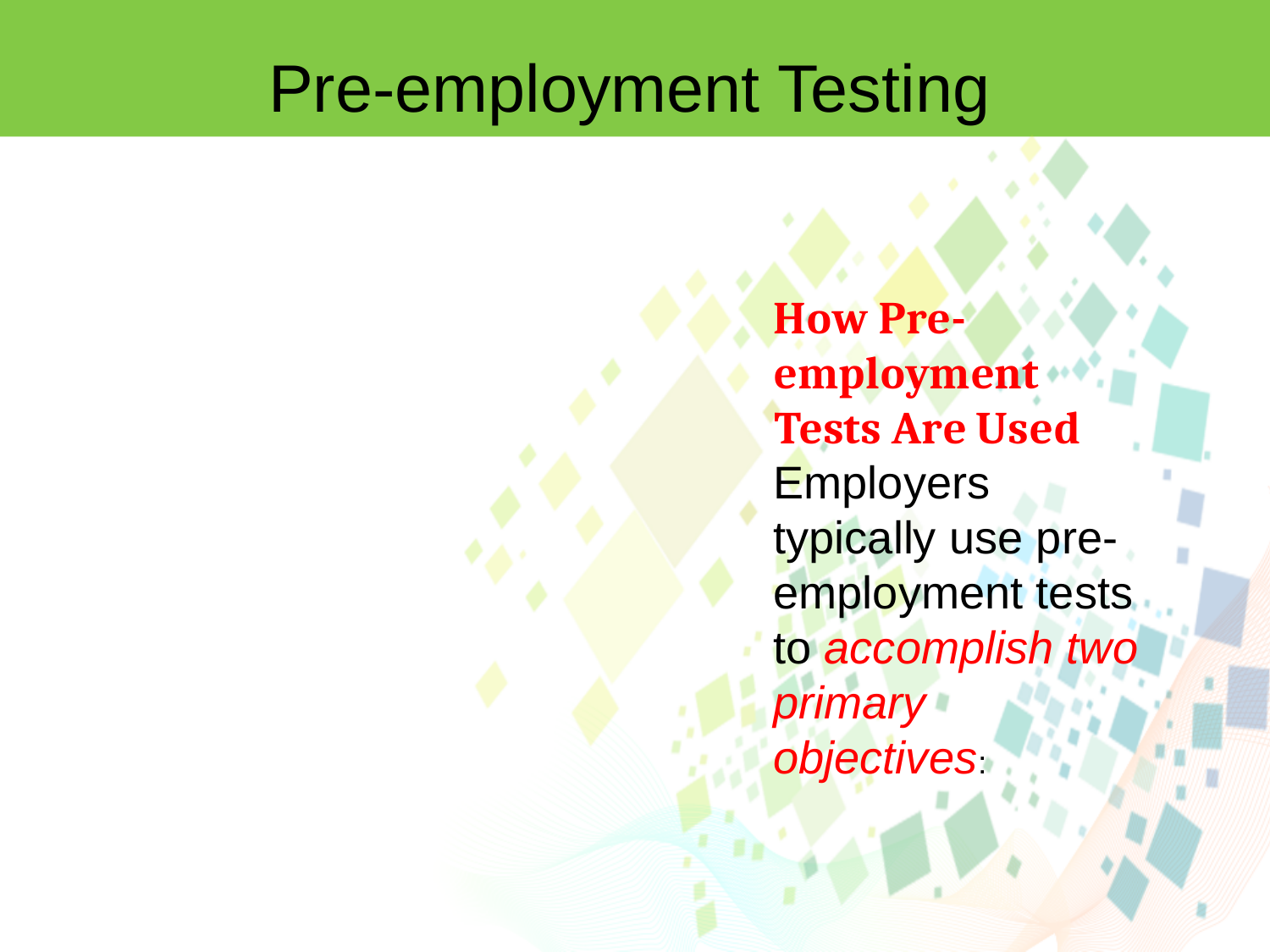

Pre-employment Testing
How Pre-employment Tests Are Used
Employers typically use pre-employment tests to accomplish two primary objectives: